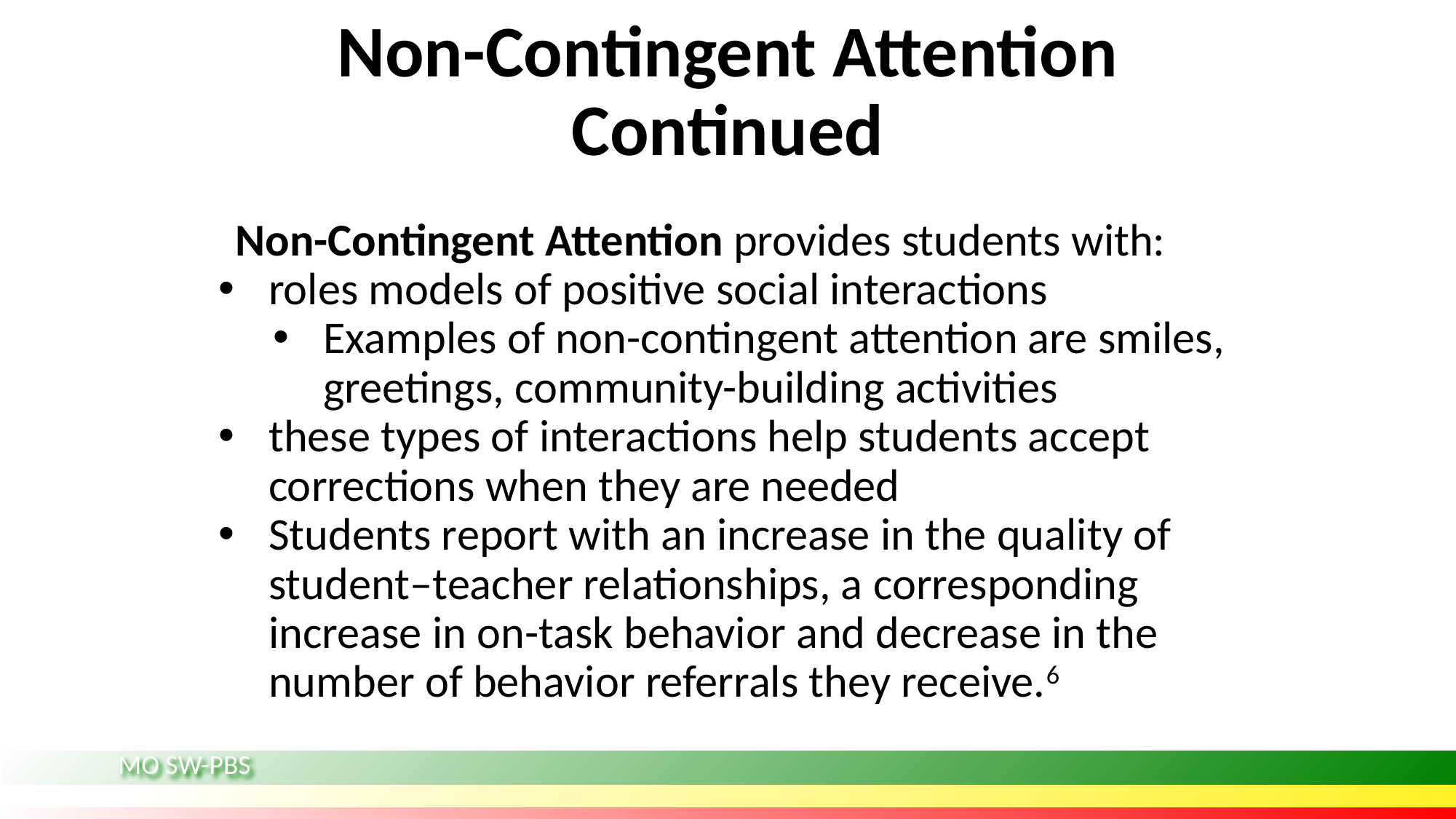

# Non-Contingent Attention Continued
Non-Contingent Attention provides students with:
roles models of positive social interactions
Examples of non-contingent attention are smiles, greetings, community-building activities
these types of interactions help students accept corrections when they are needed
Students report with an increase in the quality of student–teacher relationships, a corresponding  increase in on-task behavior and decrease in the number of behavior referrals they receive.6